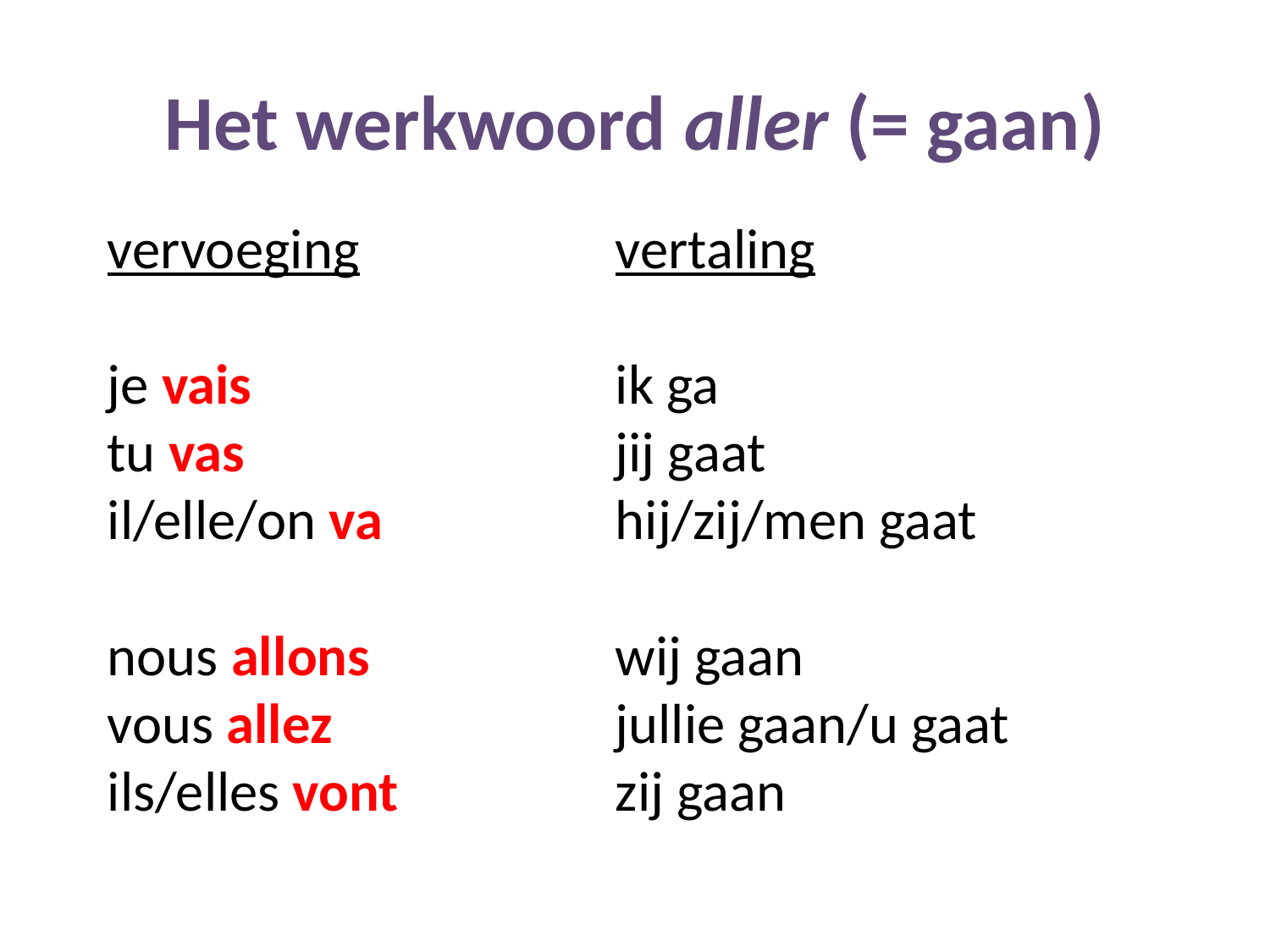

Het werkwoord aller (= gaan)
vervoeging			vertaling

je vais			ik ga
tu vas			jij gaat
il/elle/on va		hij/zij/men gaat

nous allons		wij gaan
vous allez			jullie gaan/u gaat
ils/elles vont		zij gaan